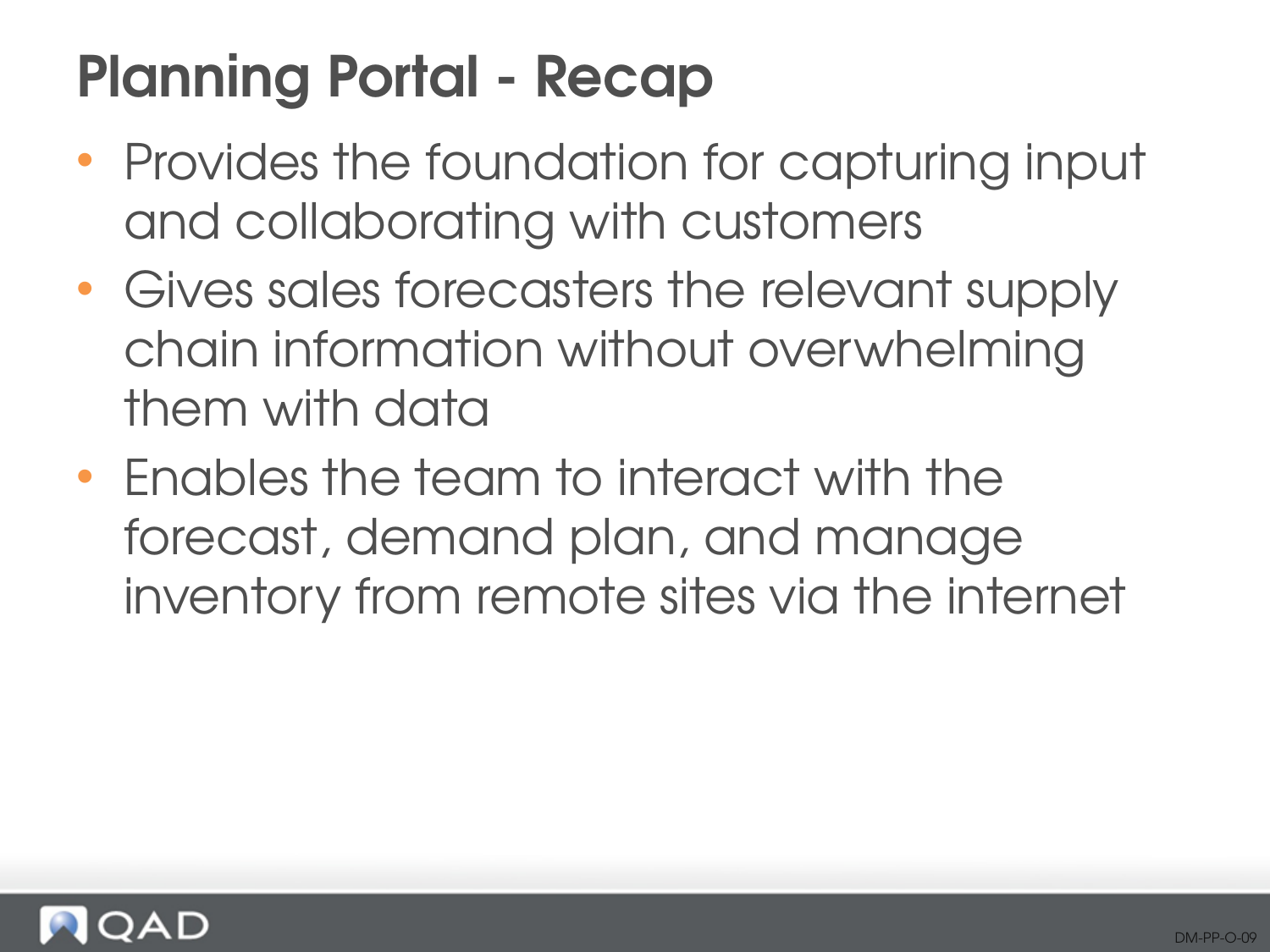

# Planning Portal - Recap
Provides the foundation for capturing input and collaborating with customers
Gives sales forecasters the relevant supply chain information without overwhelming them with data
Enables the team to interact with the forecast, demand plan, and manage inventory from remote sites via the internet

DM-PP-O-09